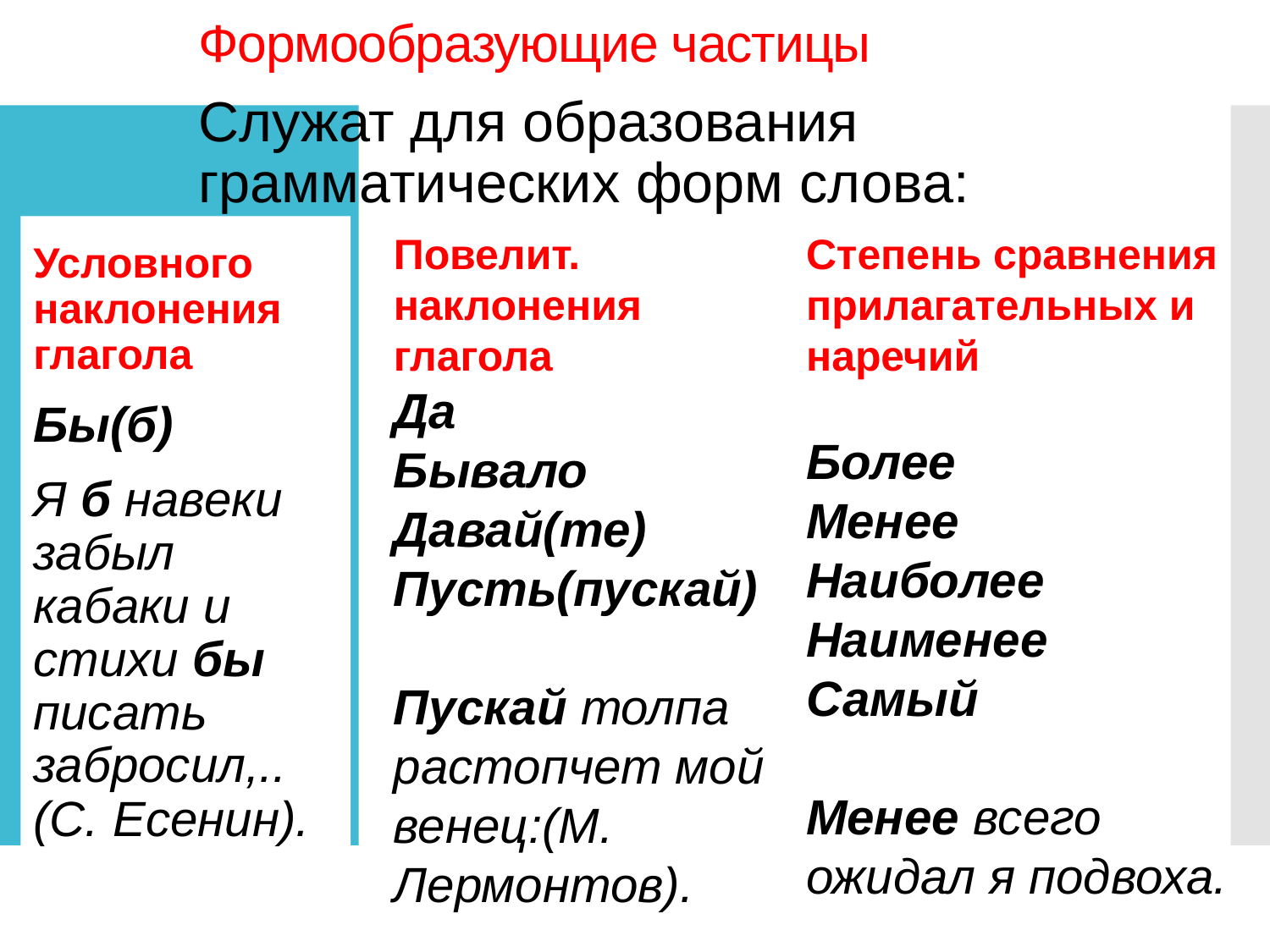

# Формообразующие частицы
Служат для образования грамматических форм слова:
Условного наклонения глагола
Бы(б)
Я б навеки забыл кабаки и стихи бы писать забросил,.. (С. Есенин).
Повелит. наклонения глагола
Да
Бывало
Давай(те)
Пусть(пускай)

Пускай толпа растопчет мой венец:(М. Лермонтов).
Степень сравнения прилагательных и наречий

Более
Менее
Наиболее
Наименее
Самый

Менее всего ожидал я подвоха.